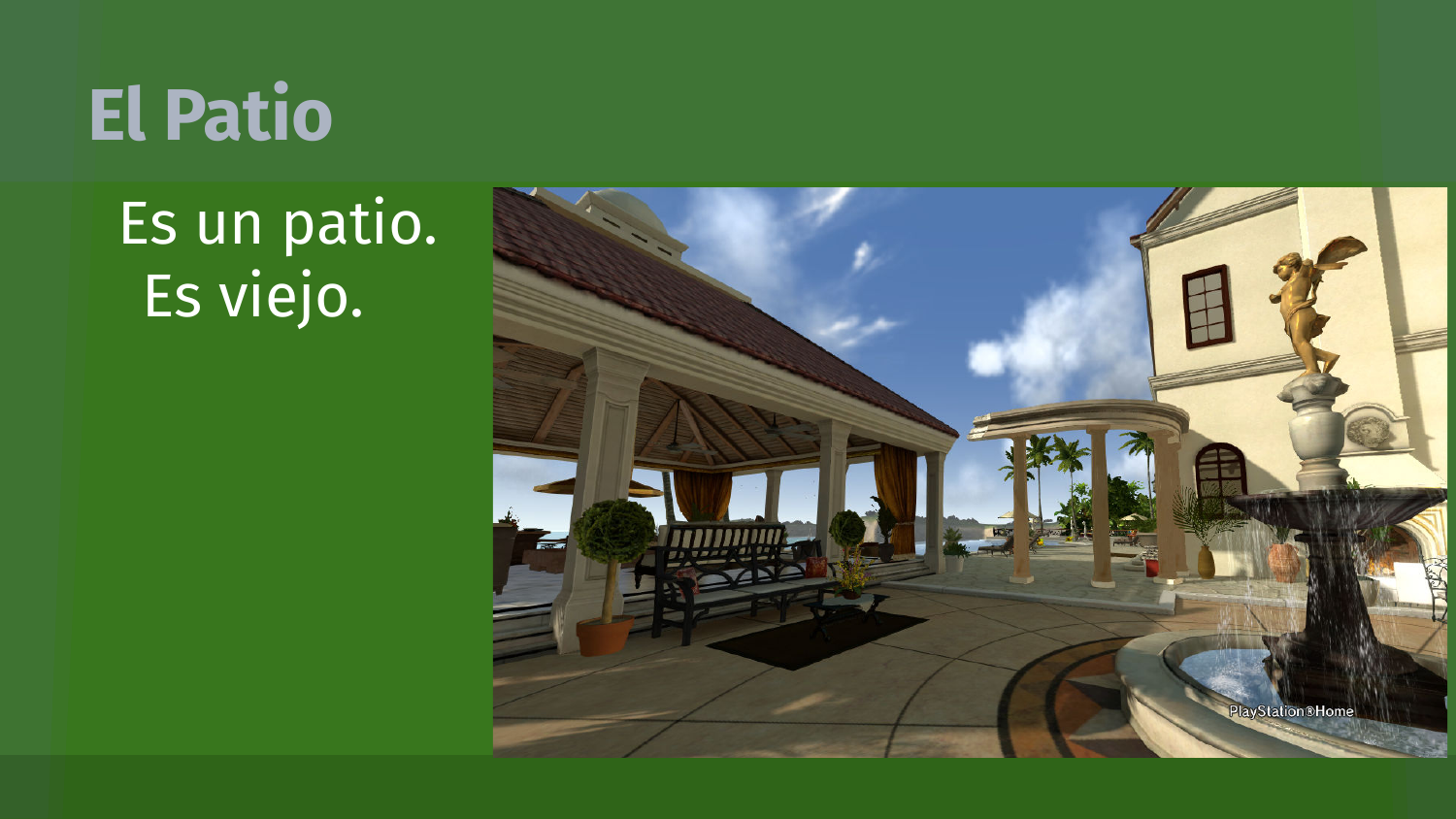

# El Patio
Es un patio. Es viejo.